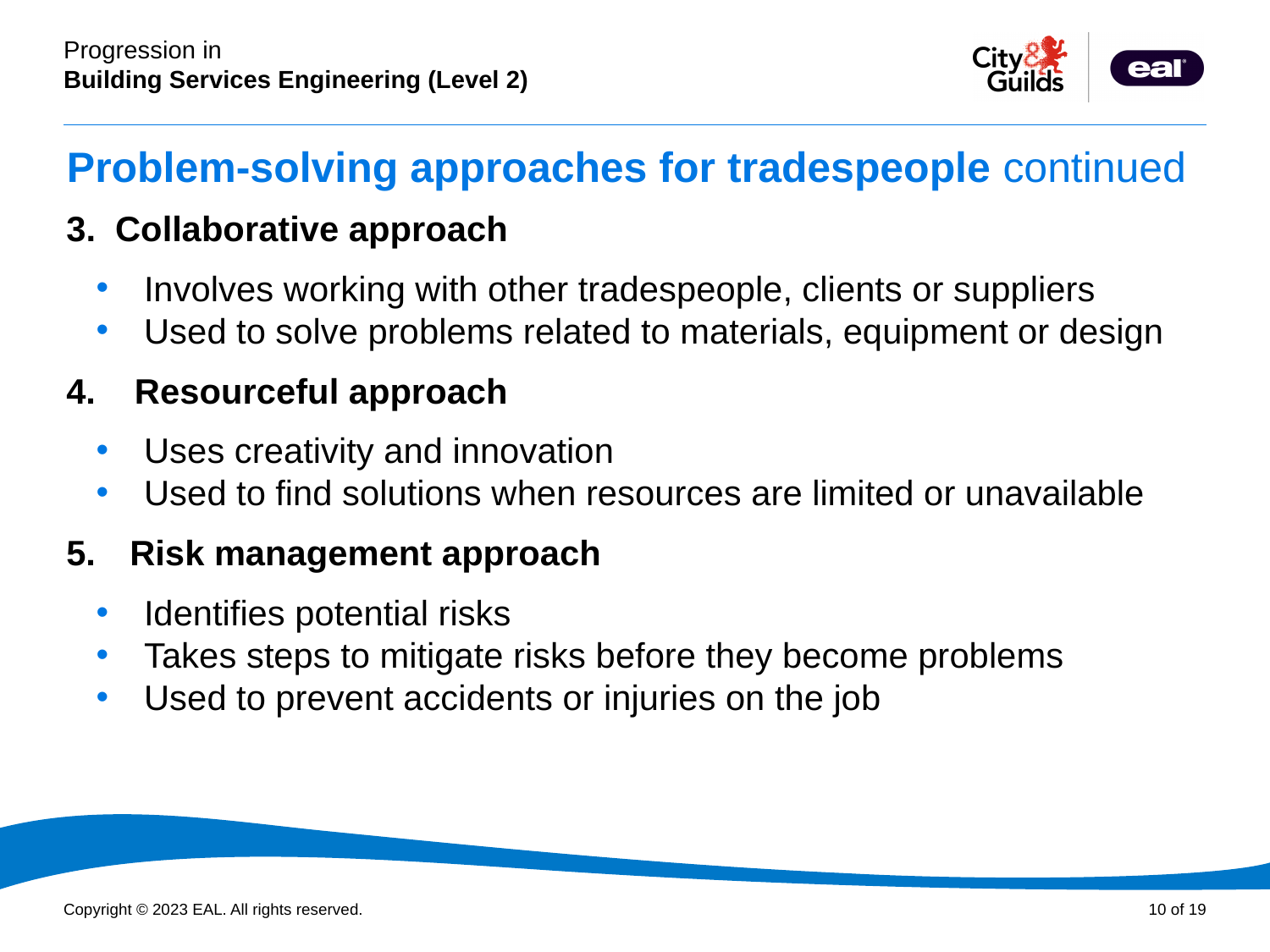

# Problem-solving approaches for tradespeople continued
3.  Collaborative approach
Involves working with other tradespeople, clients or suppliers
Used to solve problems related to materials, equipment or design
    Resourceful approach
Uses creativity and innovation
Used to find solutions when resources are limited or unavailable
Risk management approach
Identifies potential risks
Takes steps to mitigate risks before they become problems
Used to prevent accidents or injuries on the job